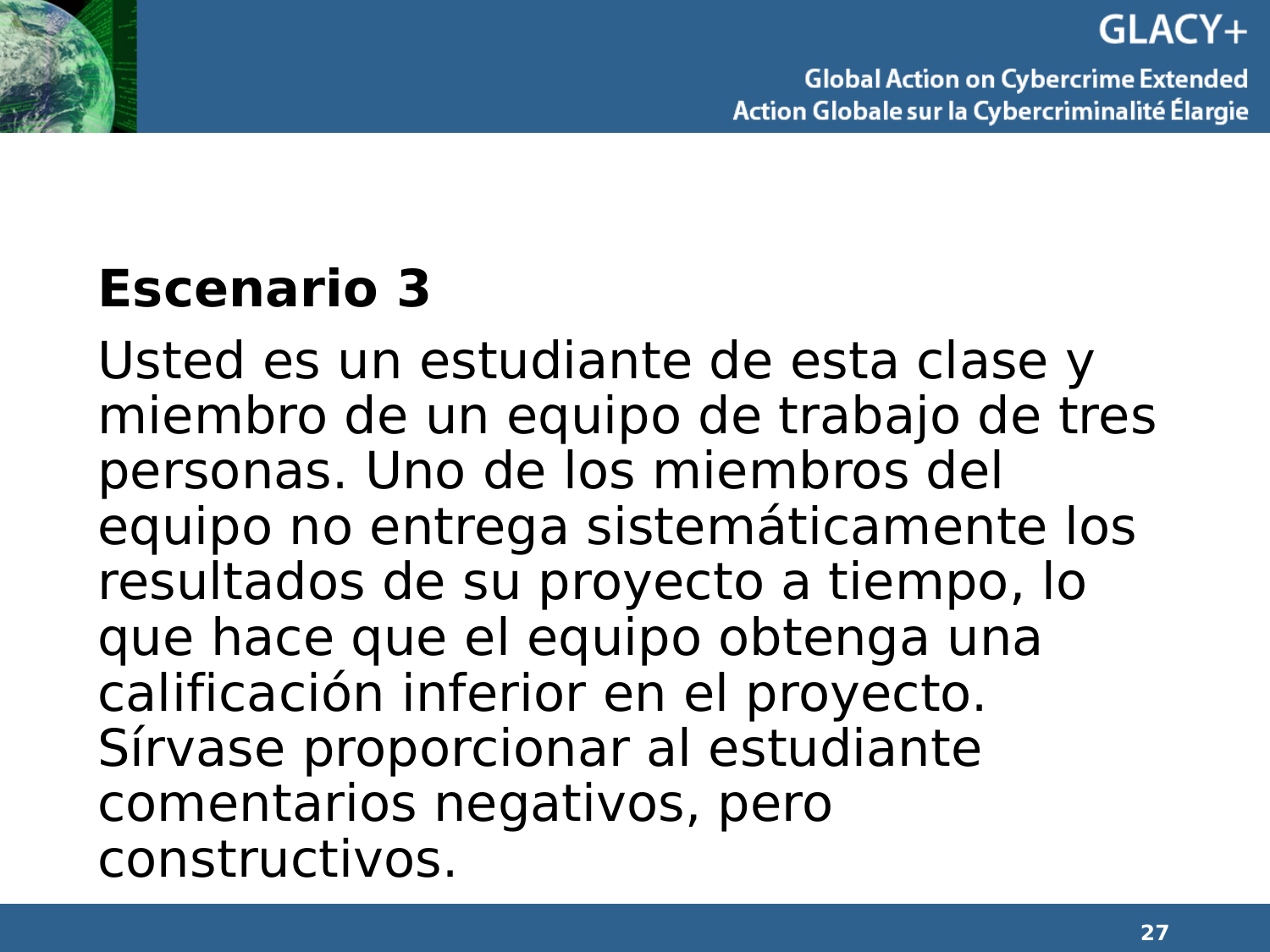

Escenario 3
Usted es un estudiante de esta clase y miembro de un equipo de trabajo de tres personas. Uno de los miembros del equipo no entrega sistemáticamente los resultados de su proyecto a tiempo, lo que hace que el equipo obtenga una calificación inferior en el proyecto. Sírvase proporcionar al estudiante comentarios negativos, pero constructivos.
27